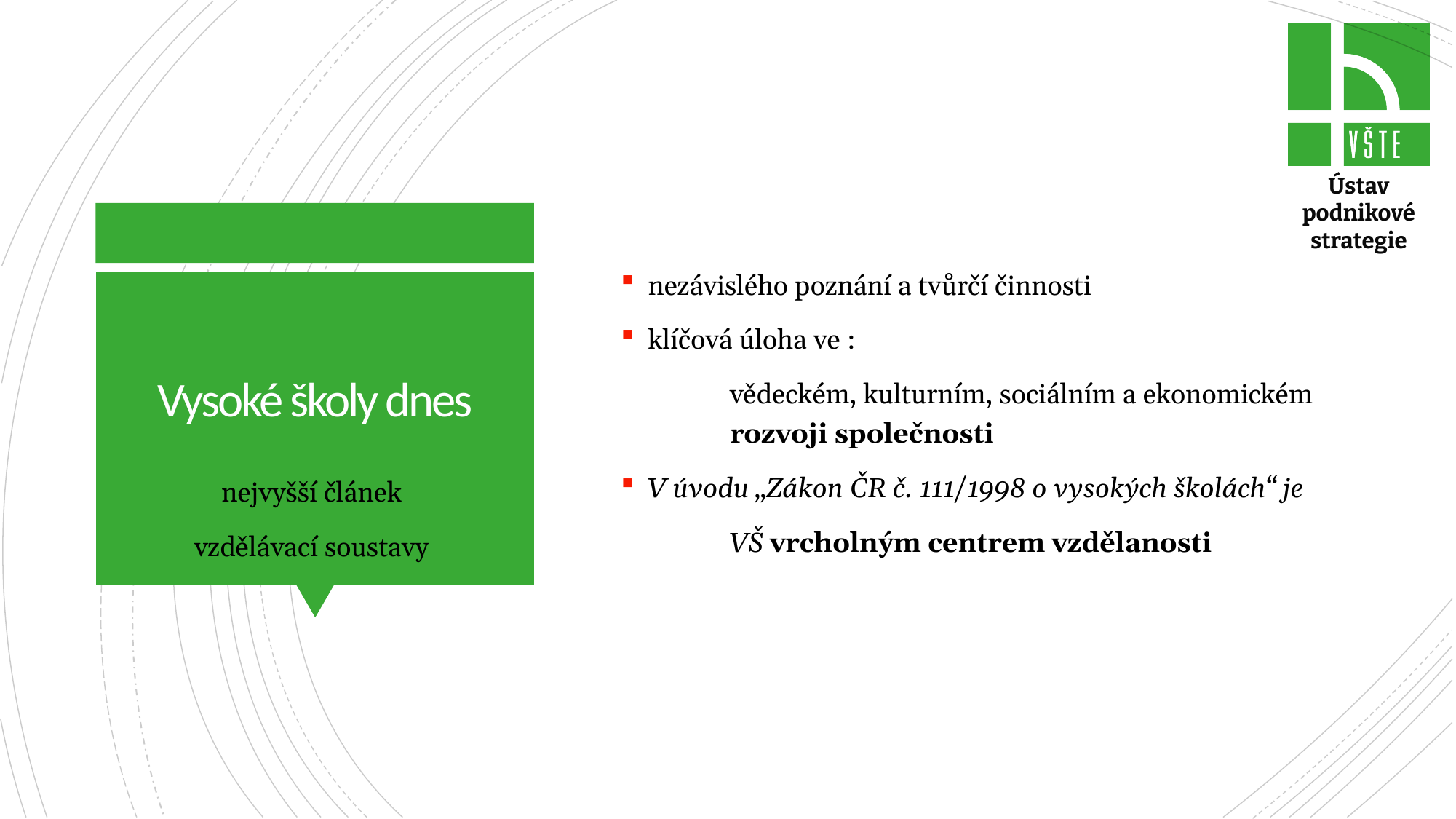

nezávislého poznání a tvůrčí činnosti
klíčová úloha ve :
	vědeckém, kulturním, sociálním a ekonomickém 	rozvoji společnosti
V úvodu „Zákon ČR č. 111/1998 o vysokých školách“ je
	VŠ vrcholným centrem vzdělanosti
# Vysoké školy dnes
nejvyšší článek
vzdělávací soustavy